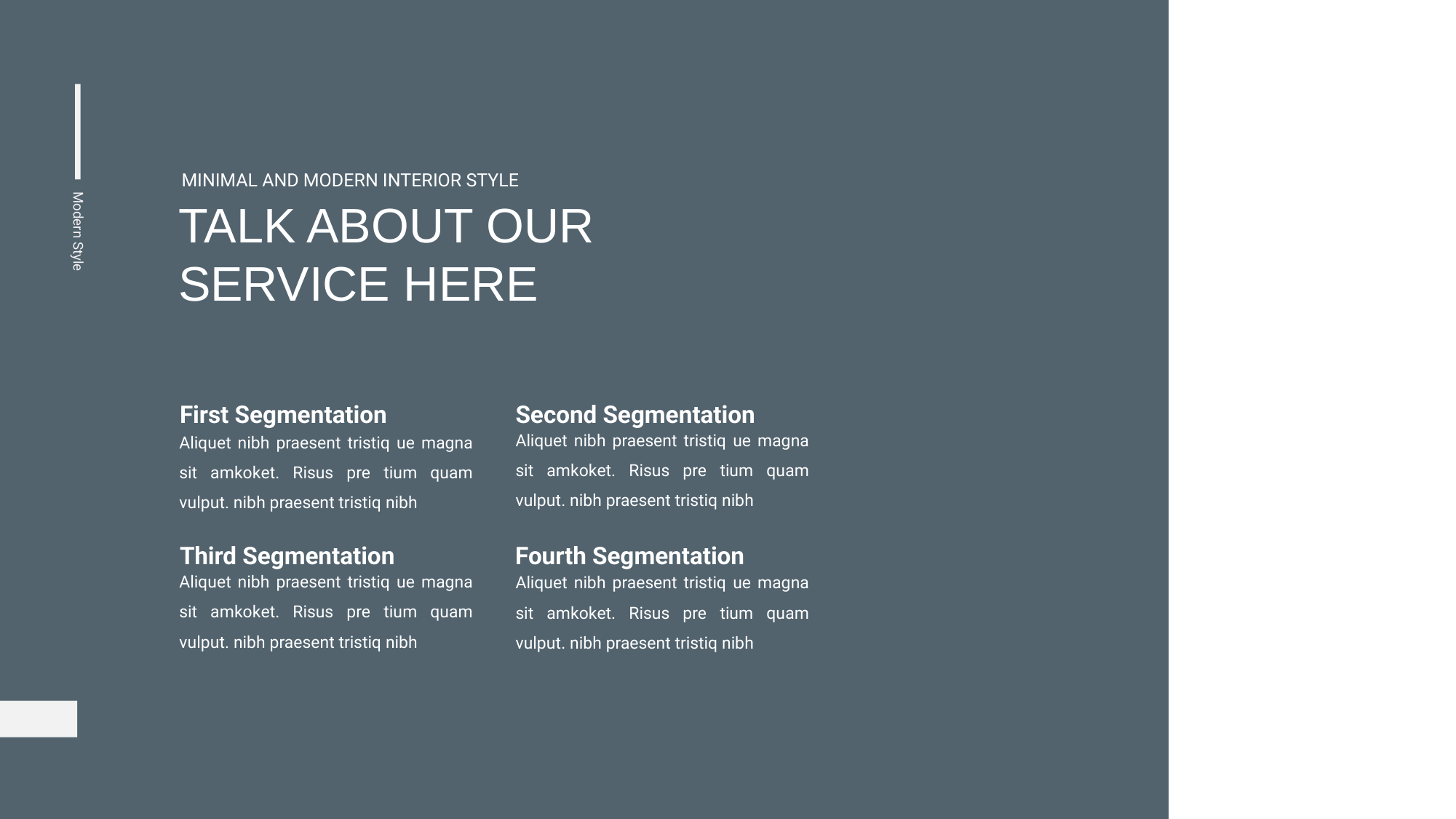

MINIMAL AND MODERN INTERIOR STYLE
TALK ABOUT OUR SERVICE HERE
Modern Style
Second Segmentation
First Segmentation
Aliquet nibh praesent tristiq ue magna sit amkoket. Risus pre tium quam vulput. nibh praesent tristiq nibh
Aliquet nibh praesent tristiq ue magna sit amkoket. Risus pre tium quam vulput. nibh praesent tristiq nibh
Third Segmentation
Fourth Segmentation
Aliquet nibh praesent tristiq ue magna sit amkoket. Risus pre tium quam vulput. nibh praesent tristiq nibh
Aliquet nibh praesent tristiq ue magna sit amkoket. Risus pre tium quam vulput. nibh praesent tristiq nibh